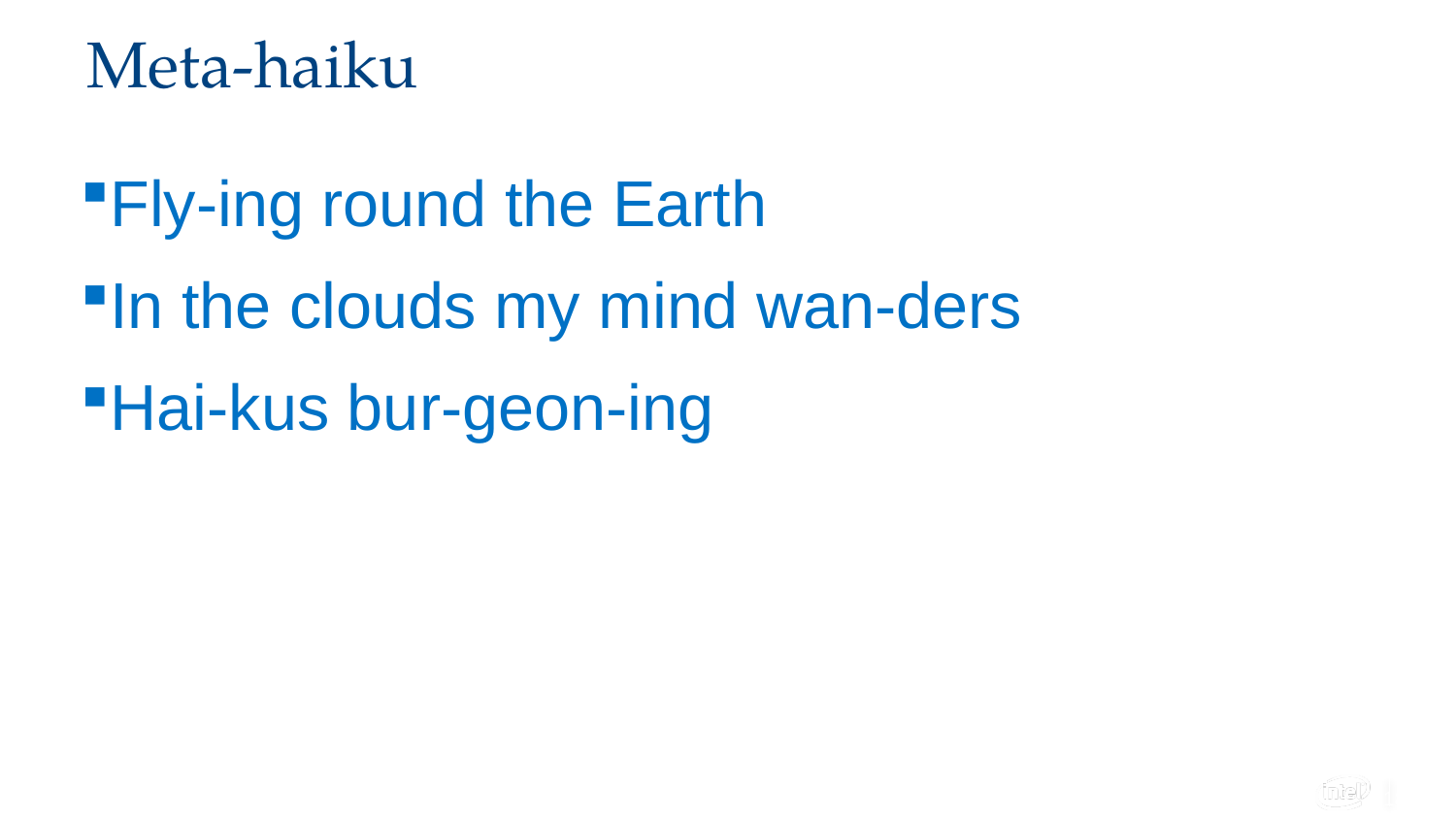

# Meta-haiku
Fly-ing round the Earth
In the clouds my mind wan-ders
Hai-kus bur-geon-ing
18